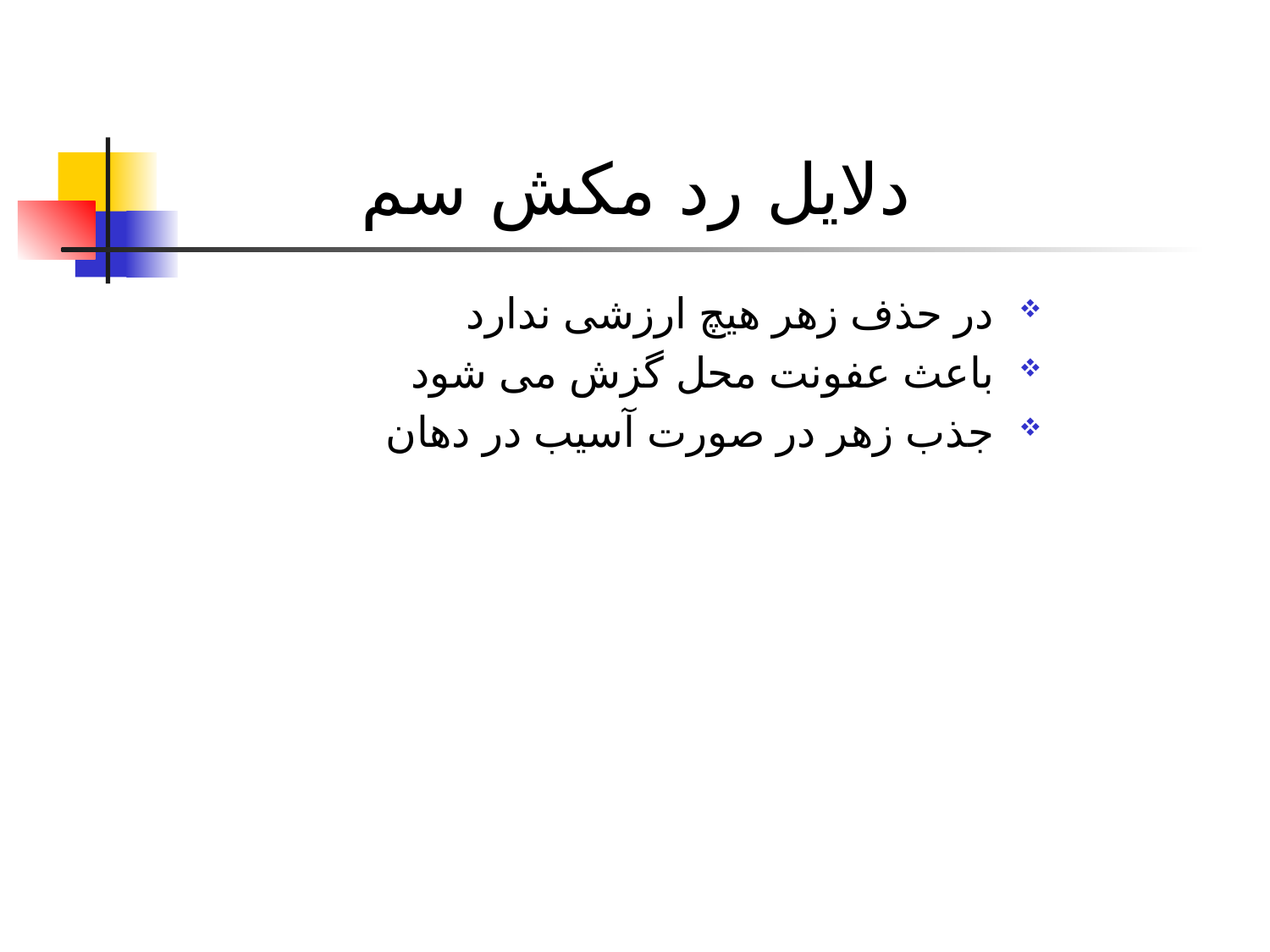

# دلایل رد مکش سم
در حذف زهر هیچ ارزشی ندارد
باعث عفونت محل گزش می شود
جذب زهر در صورت آسیب در دهان